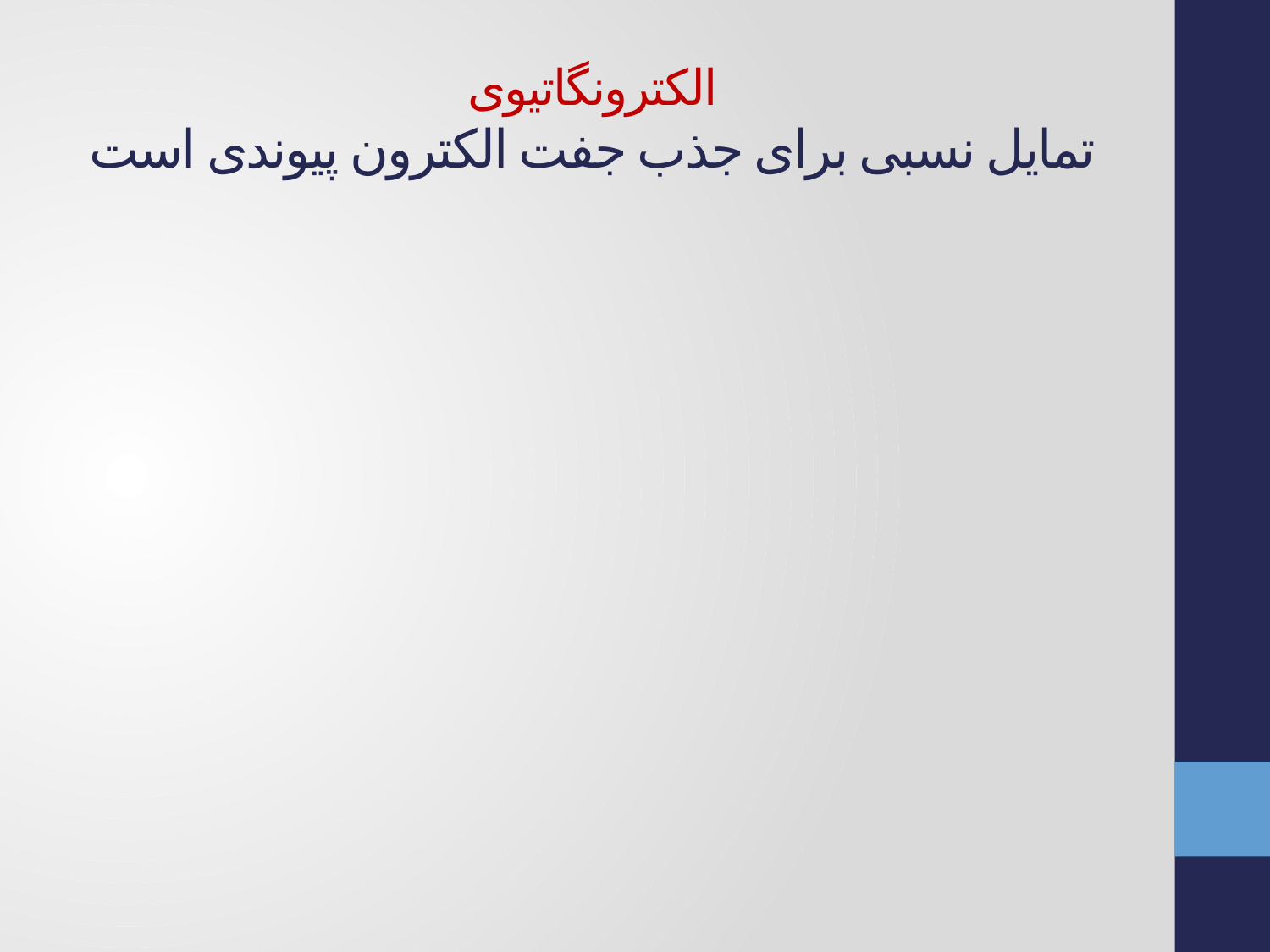

# الکترونگاتیوی تمایل نسبی برای جذب جفت الکترون پیوندی است